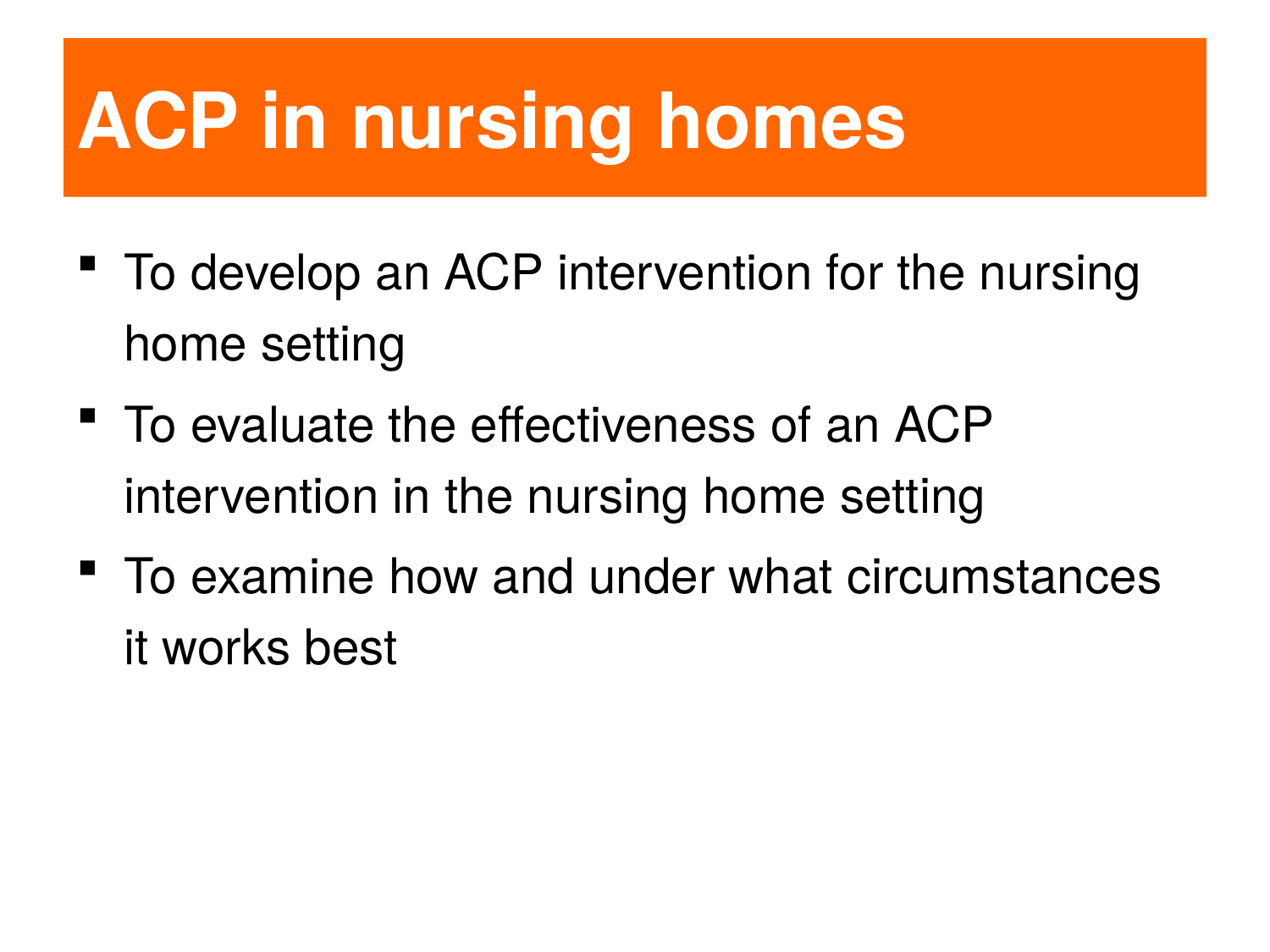

# ACP in nursing homes
To develop an ACP intervention for the nursing home setting
To evaluate the effectiveness of an ACP intervention in the nursing home setting
To examine how and under what circumstances it works best